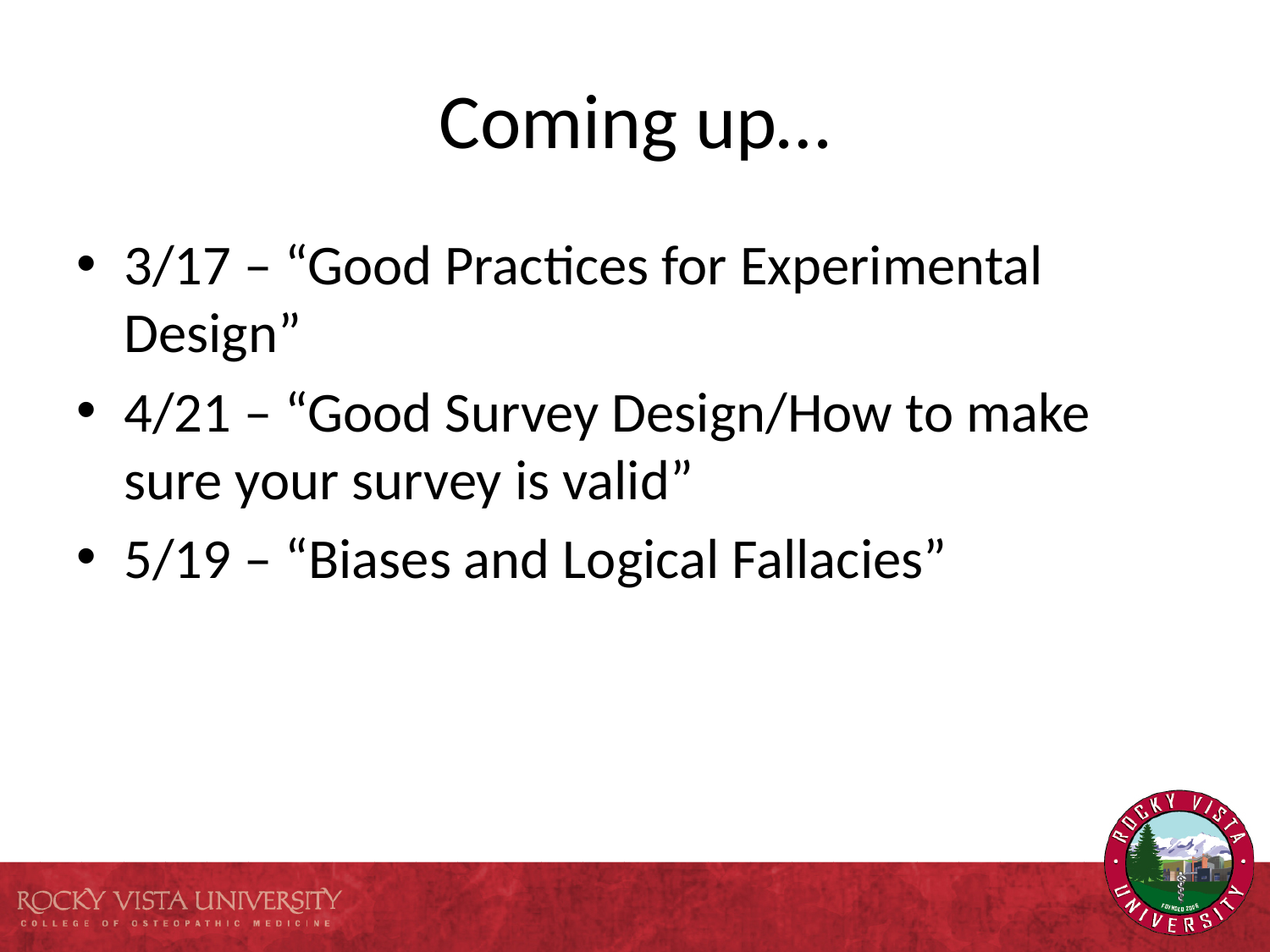

# Coming up…
3/17 – “Good Practices for Experimental Design”
4/21 – “Good Survey Design/How to make sure your survey is valid”
5/19 – “Biases and Logical Fallacies”